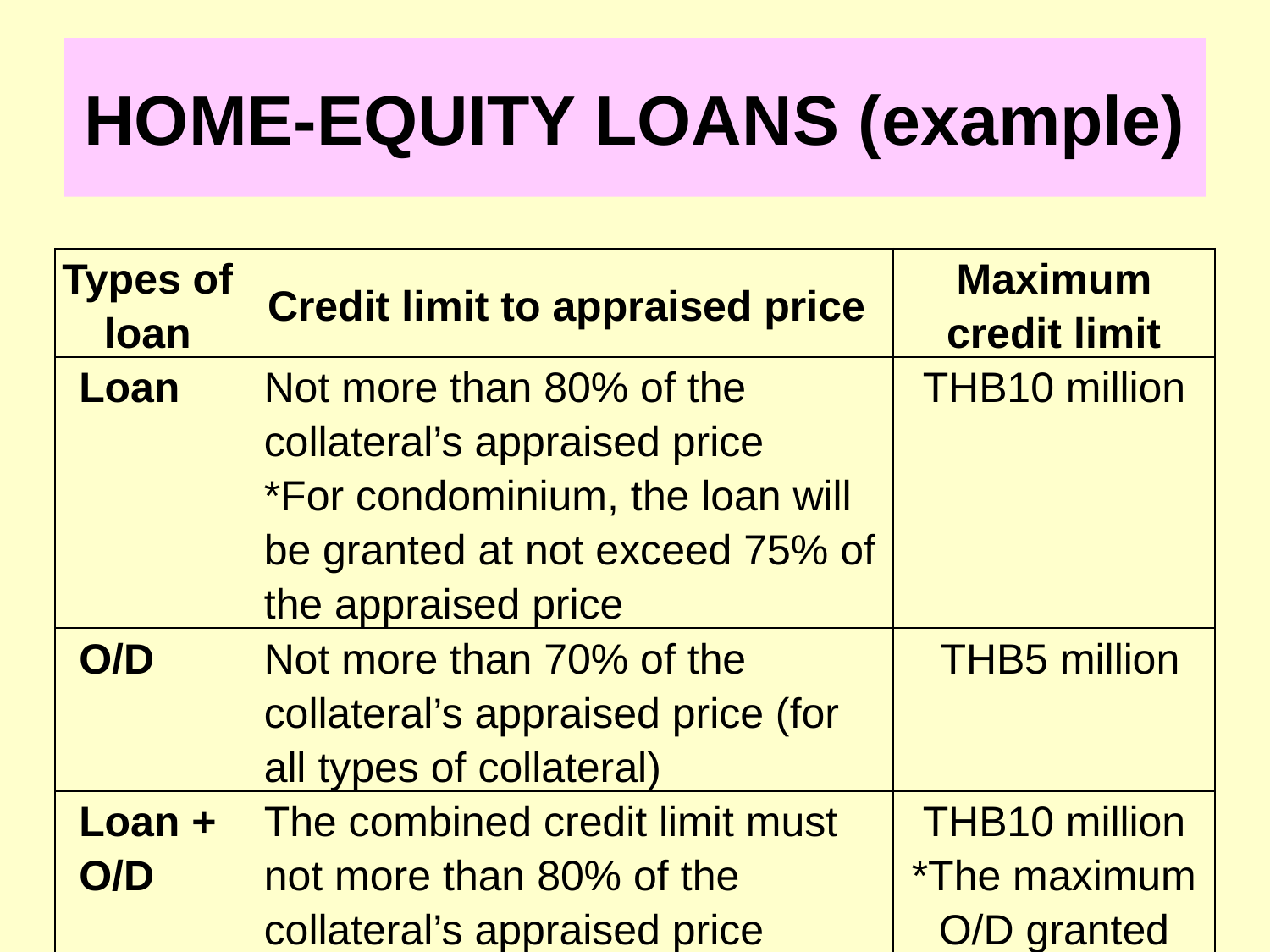

# HOME-EQUITY LOANS (example)
| Types of loan | Credit limit to appraised price | Maximum credit limit |
| --- | --- | --- |
| Loan | Not more than 80% of the collateral’s appraised price   \*For condominium, the loan will be granted at not exceed 75% of the appraised price | THB10 million |
| O/D | Not more than 70% of the collateral’s appraised price (for all types of collateral) | THB5 million |
| Loan + O/D | The combined credit limit must not more than 80% of the collateral’s appraised price \* The O/D will be granted at not more than 50% of the collateral’s appraised value. | THB10 million \*The maximum O/D granted must not exceed THB5 million. |